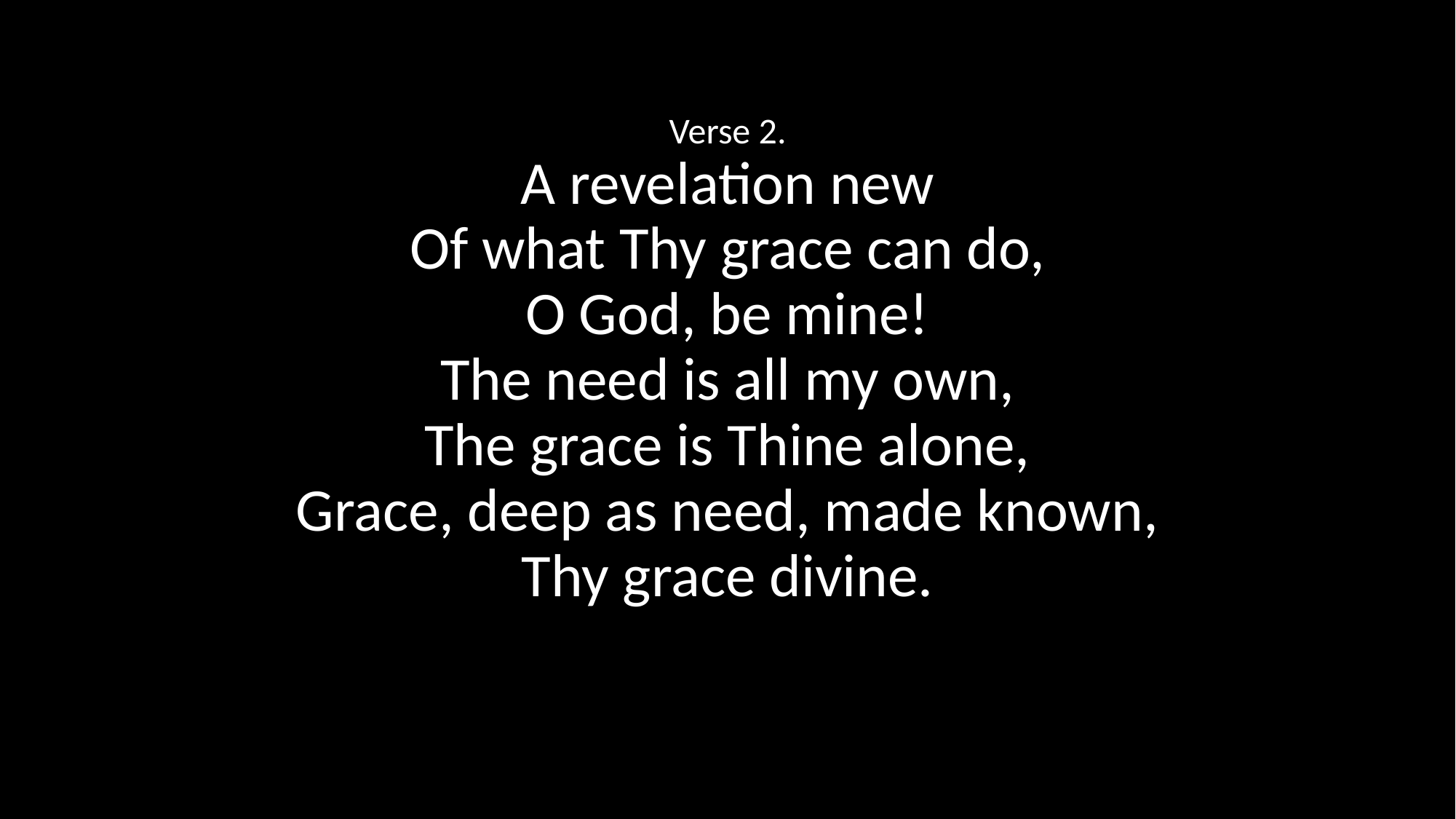

Verse 2.
A revelation new
Of what Thy grace can do,
O God, be mine!
The need is all my own,
The grace is Thine alone,
Grace, deep as need, made known,
Thy grace divine.